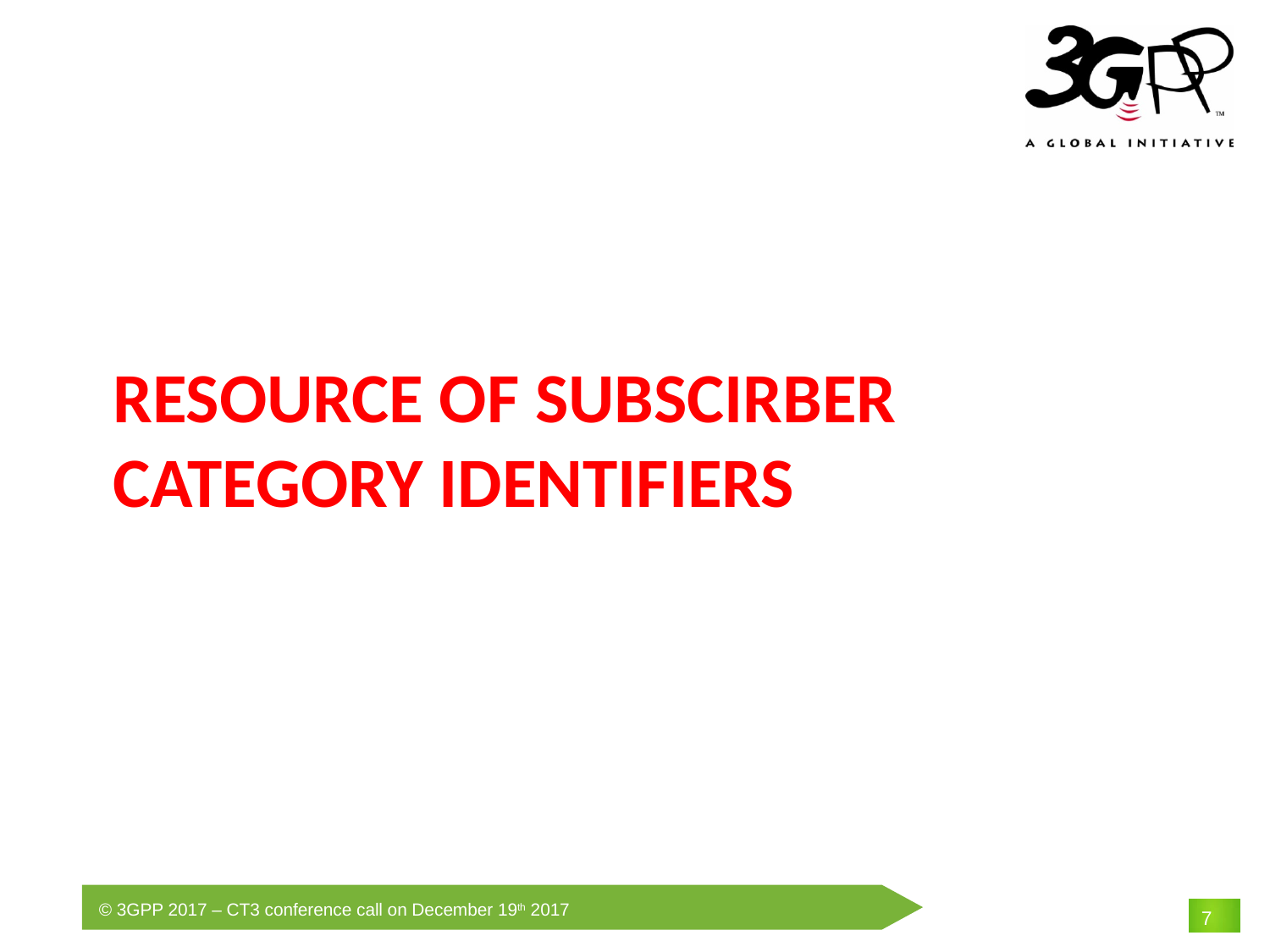

# RESOURCE OF SUBSCIRBER Category Identifiers
7